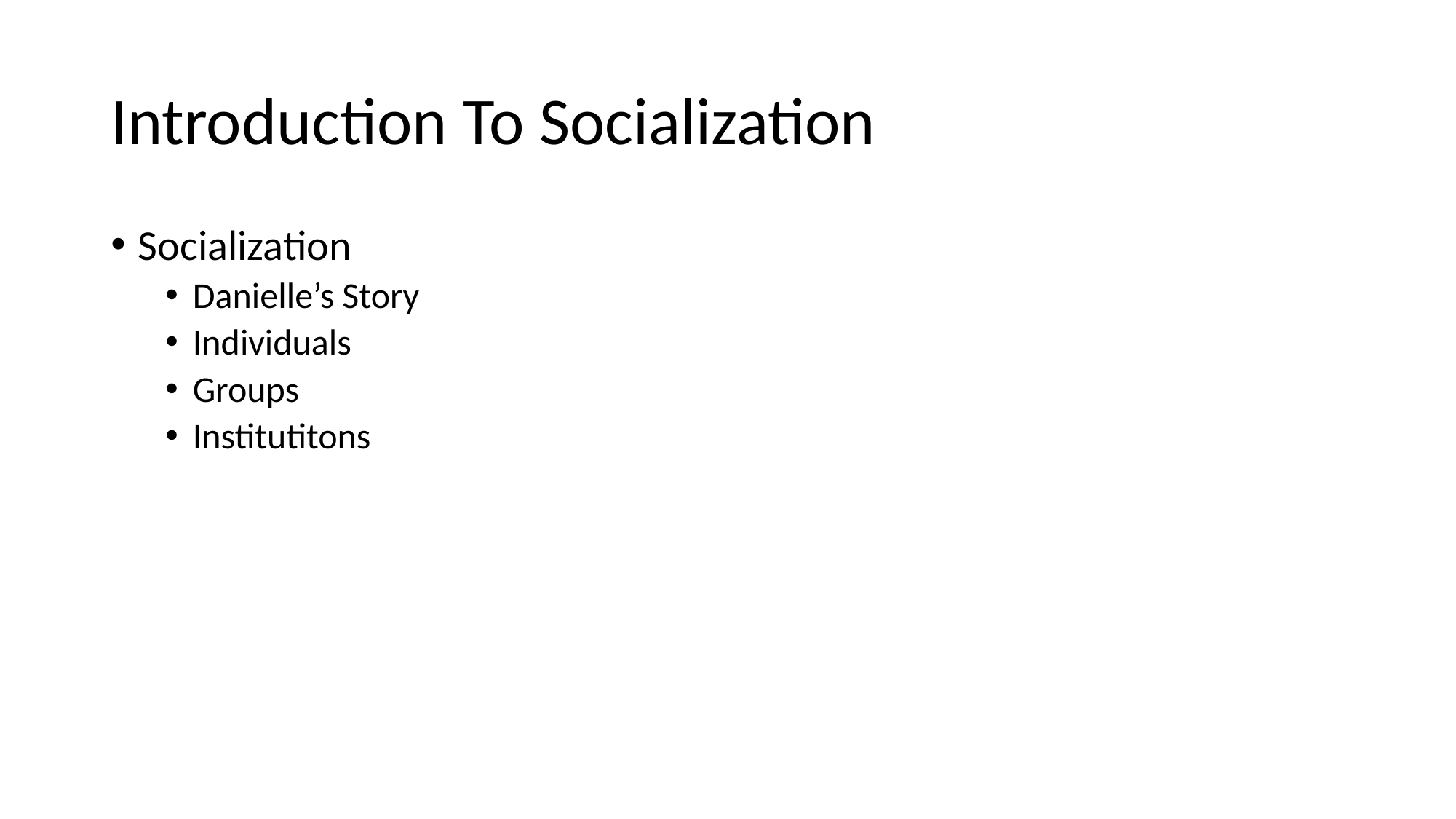

# Introduction To Socialization
Socialization
Danielle’s Story
Individuals
Groups
Institutitons